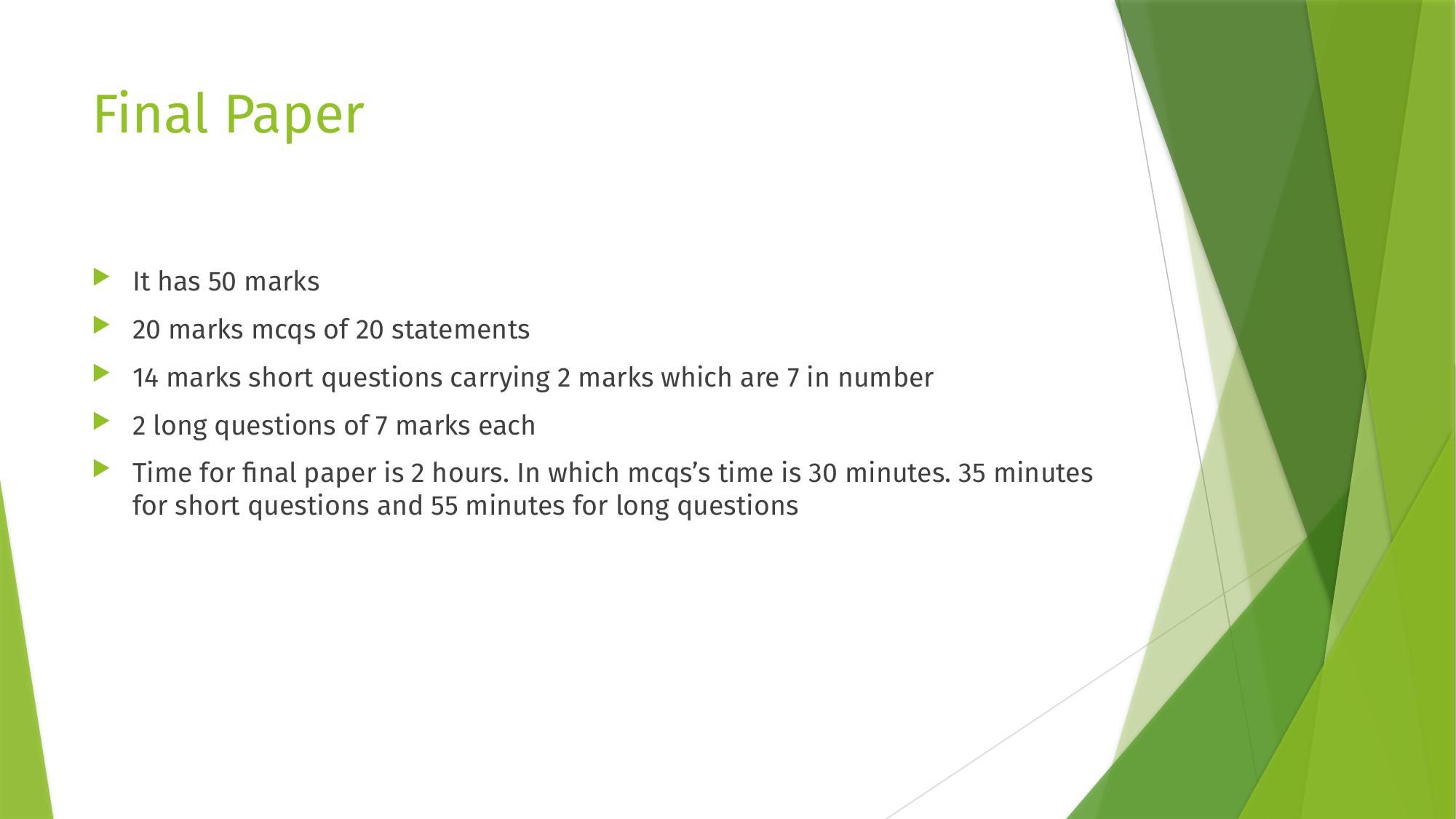

# Final Paper
It has 50 marks
20 marks mcqs of 20 statements
14 marks short questions carrying 2 marks which are 7 in number
2 long questions of 7 marks each
Time for final paper is 2 hours. In which mcqs’s time is 30 minutes. 35 minutes for short questions and 55 minutes for long questions